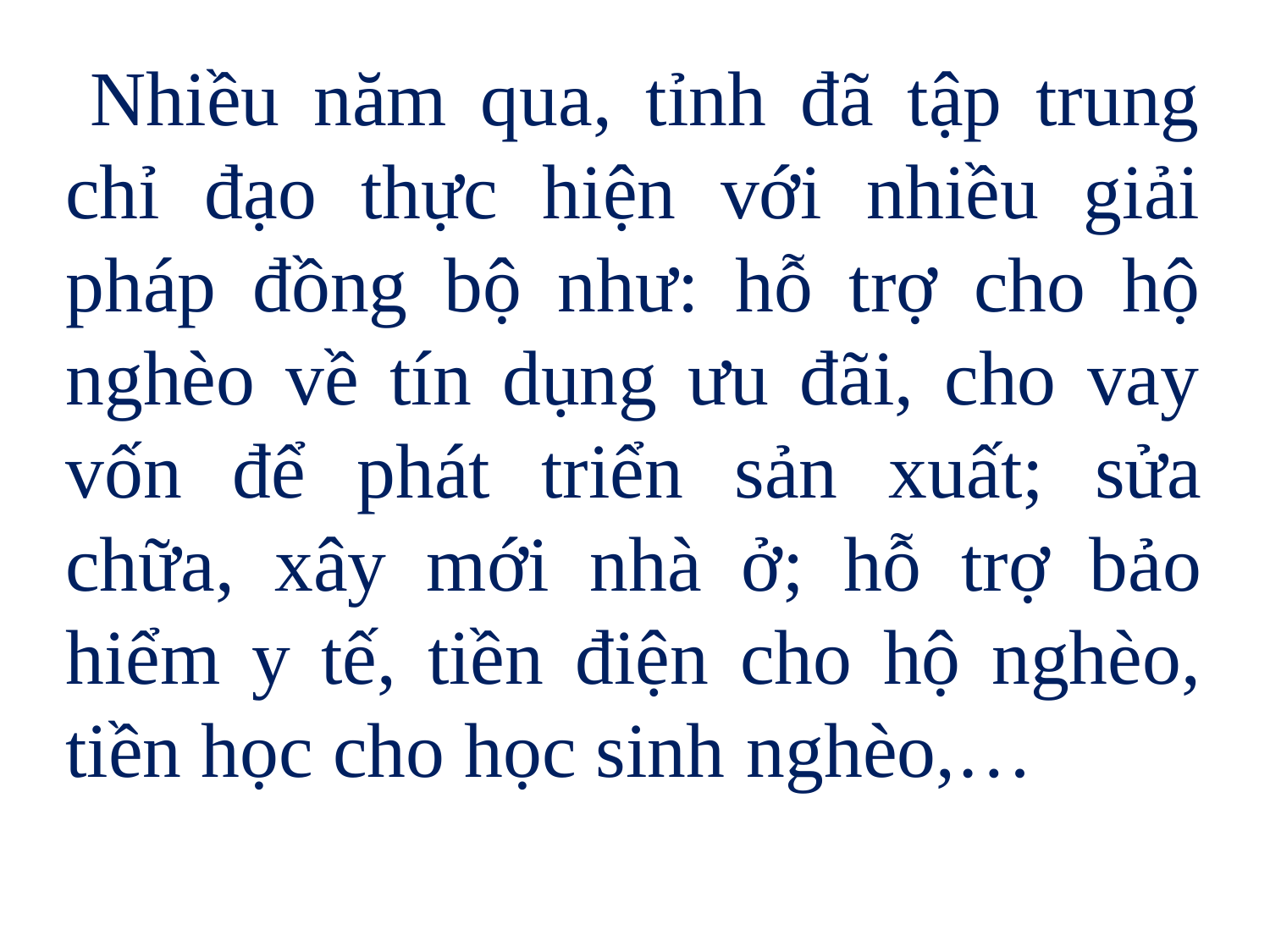

Nhiều năm qua, tỉnh đã tập trung chỉ đạo thực hiện với nhiều giải pháp đồng bộ như: hỗ trợ cho hộ nghèo về tín dụng ưu đãi, cho vay vốn để phát triển sản xuất; sửa chữa, xây mới nhà ở; hỗ trợ bảo hiểm y tế, tiền điện cho hộ nghèo, tiền học cho học sinh nghèo,…